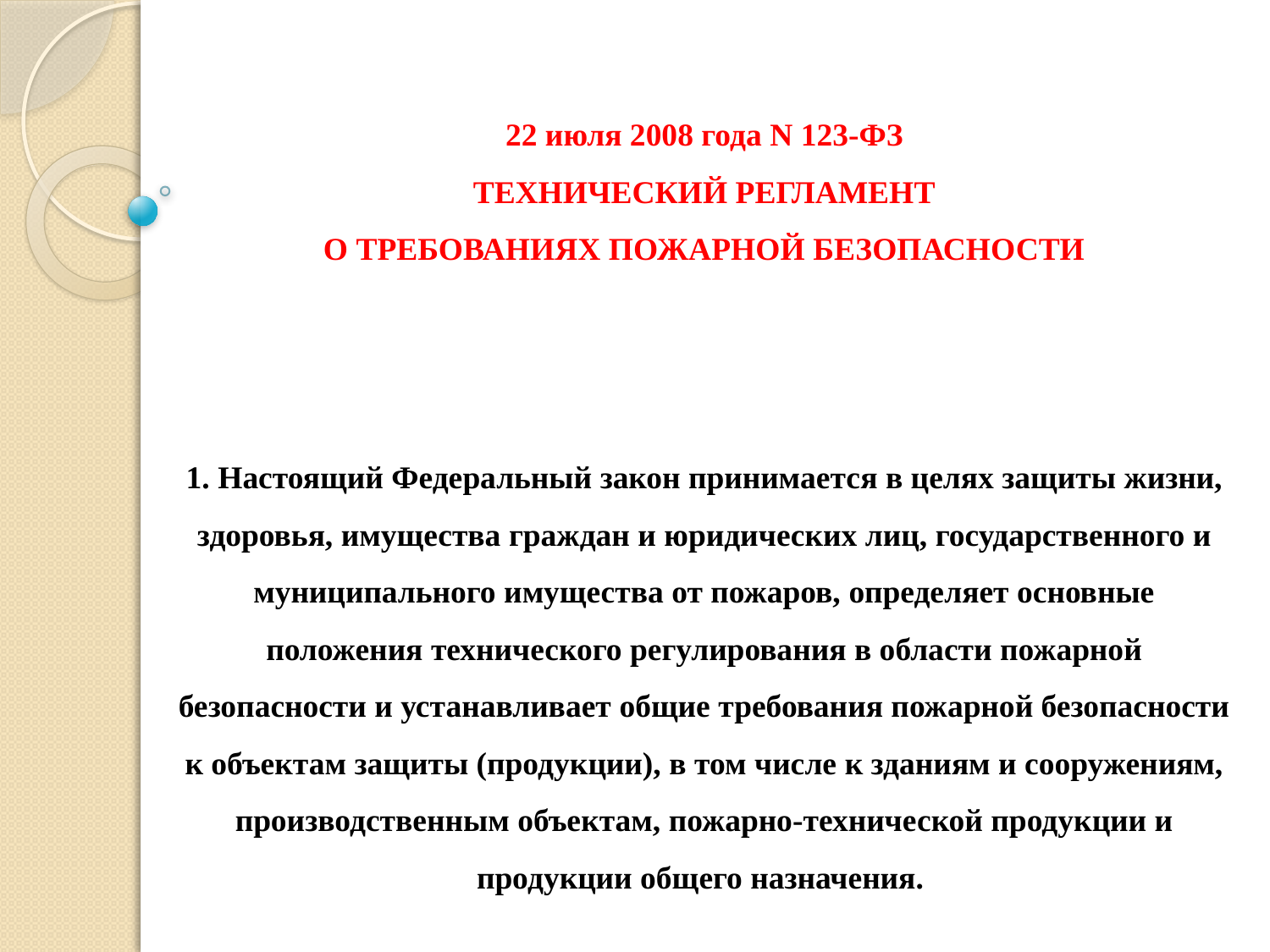

22 июля 2008 года N 123-ФЗ
ТЕХНИЧЕСКИЙ РЕГЛАМЕНТ
О ТРЕБОВАНИЯХ ПОЖАРНОЙ БЕЗОПАСНОСТИ

1. Настоящий Федеральный закон принимается в целях защиты жизни, здоровья, имущества граждан и юридических лиц, государственного и муниципального имущества от пожаров, определяет основные положения технического регулирования в области пожарной безопасности и устанавливает общие требования пожарной безопасности к объектам защиты (продукции), в том числе к зданиям и сооружениям, производственным объектам, пожарно-технической продукции и продукции общего назначения.